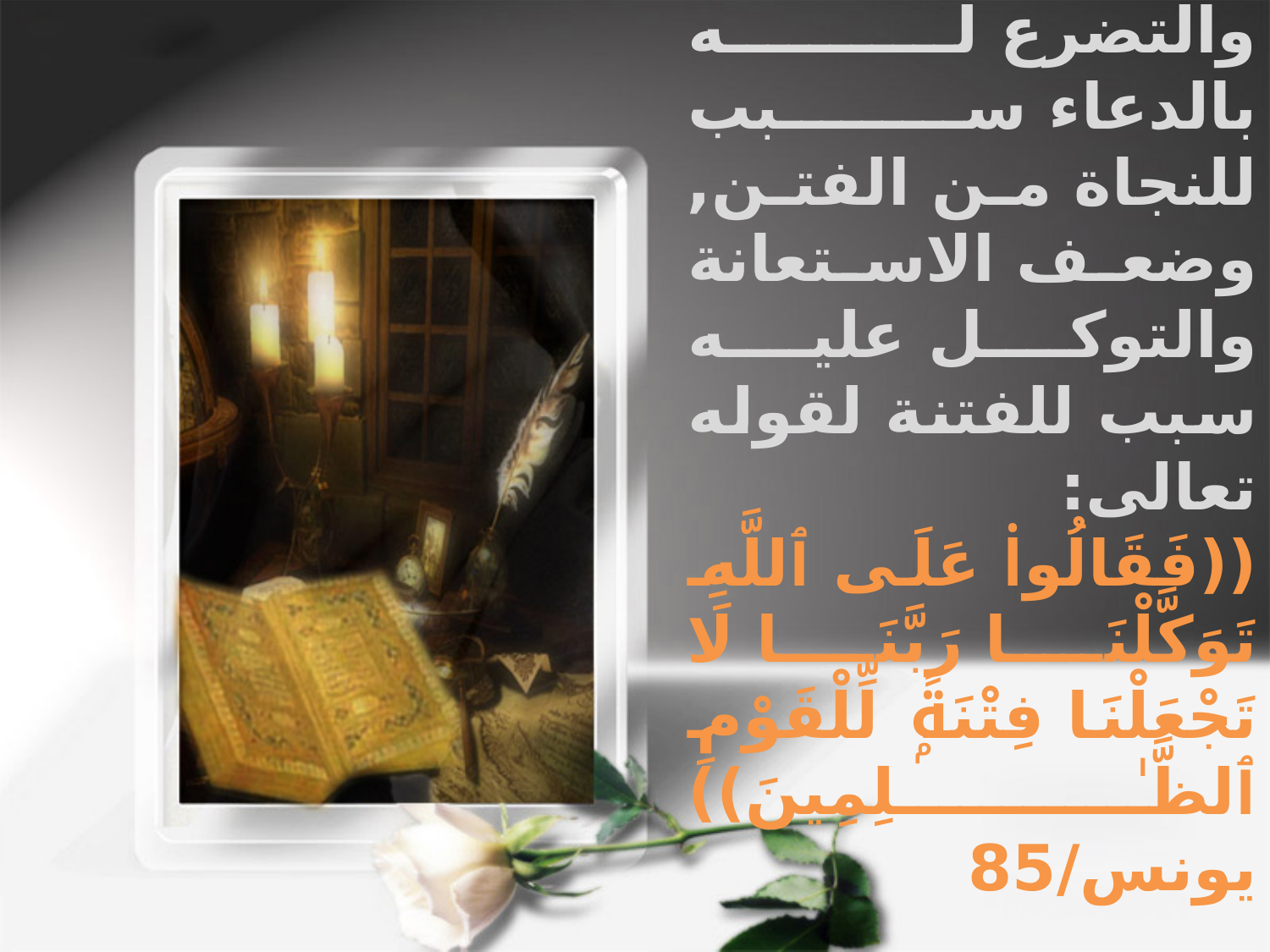

الاستعانة بالله والتوكل عليه والتضرع له بالدعاء سبب للنجاة من الفتن, وضعف الاستعانة والتوكل عليه سبب للفتنة لقوله تعالى:
((فَقَالُوا۟ عَلَى ٱللَّهِ تَوَكَّلْنَا رَبَّنَا لَا تَجْعَلْنَا فِتْنَةًۭ لِّلْقَوْمِ ٱلظَّـٰلِمِينَ)) يونس/85